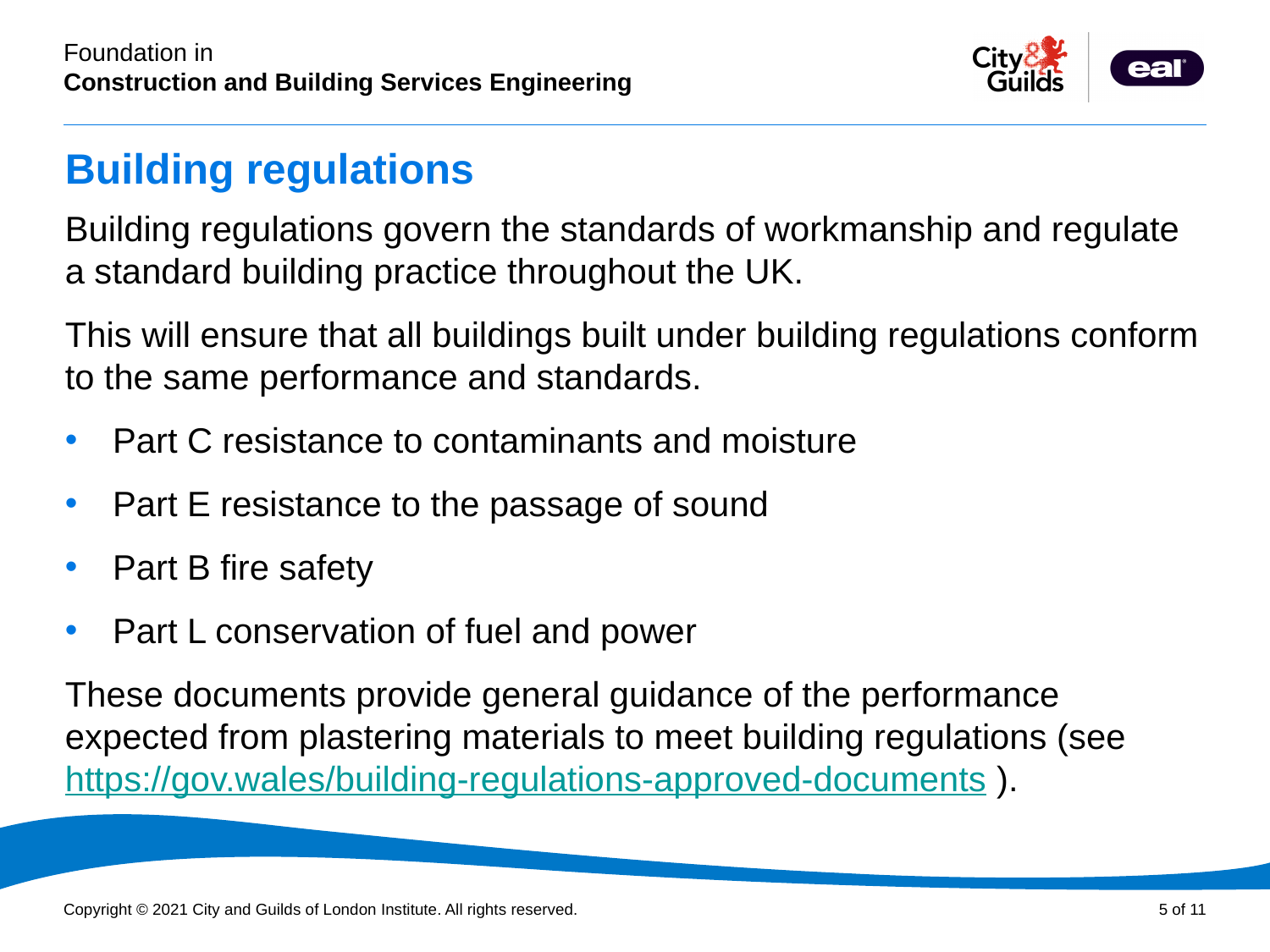

# Building regulations
Building regulations govern the standards of workmanship and regulate a standard building practice throughout the UK.
This will ensure that all buildings built under building regulations conform to the same performance and standards.
Part C resistance to contaminants and moisture
Part E resistance to the passage of sound
Part B fire safety
Part L conservation of fuel and power
These documents provide general guidance of the performance expected from plastering materials to meet building regulations (see https://gov.wales/building-regulations-approved-documents ).